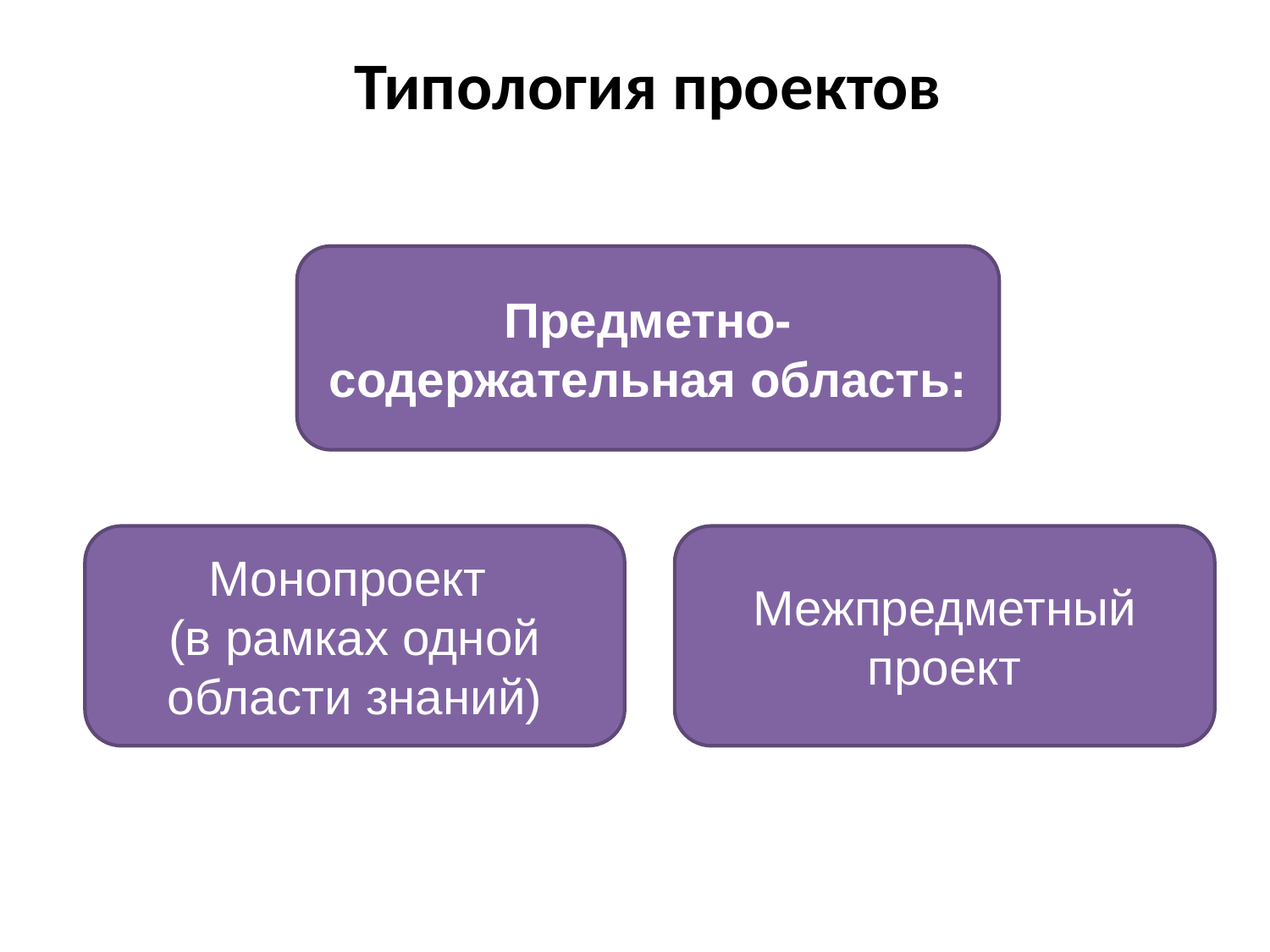

Типология проектов
Предметно-содержательная область:
Монопроект
(в рамках одной области знаний)
Межпредметный проект